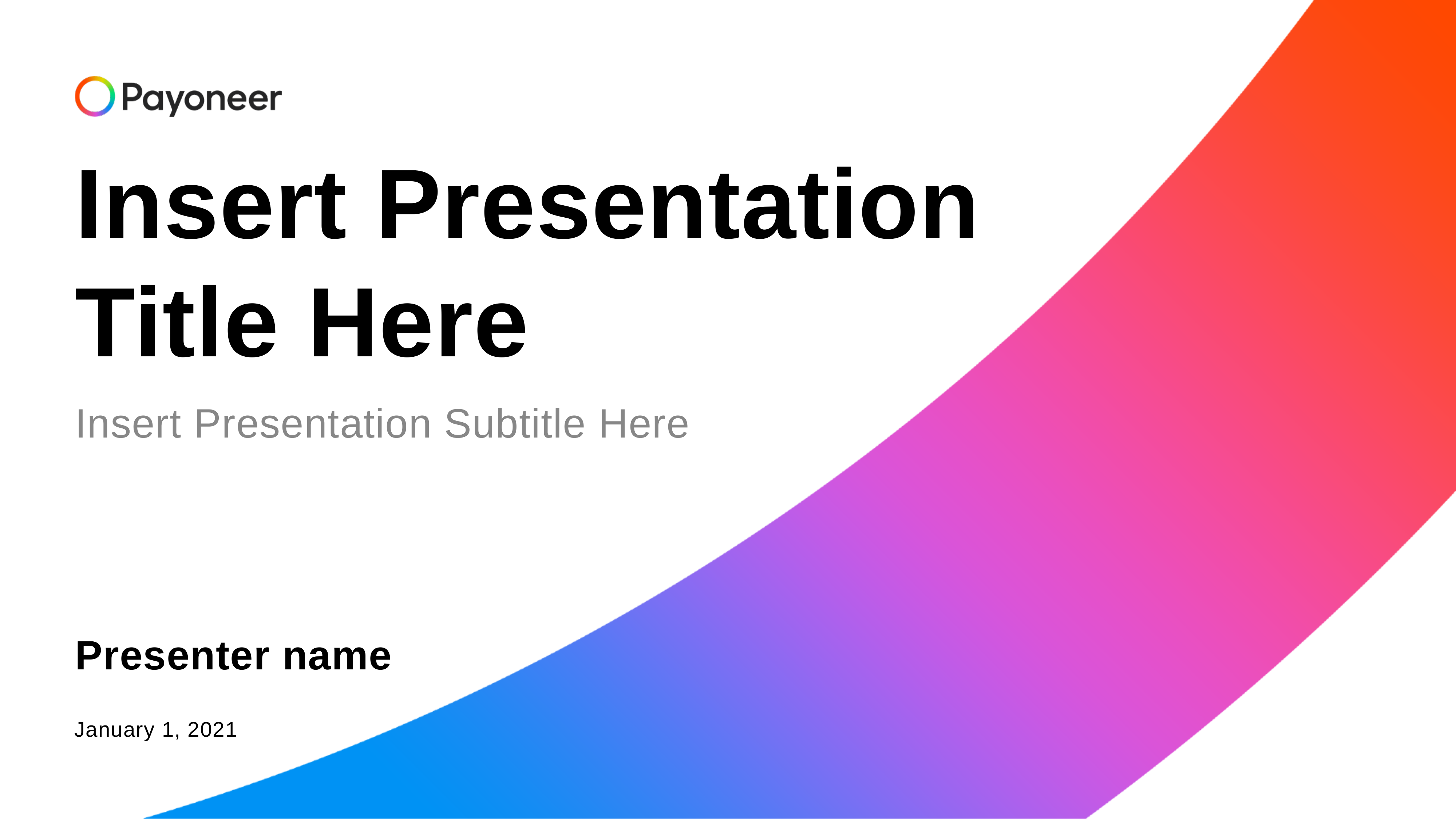

# Insert Presentation Title Here
Insert Presentation Subtitle Here
Presenter name
January 1, 2021